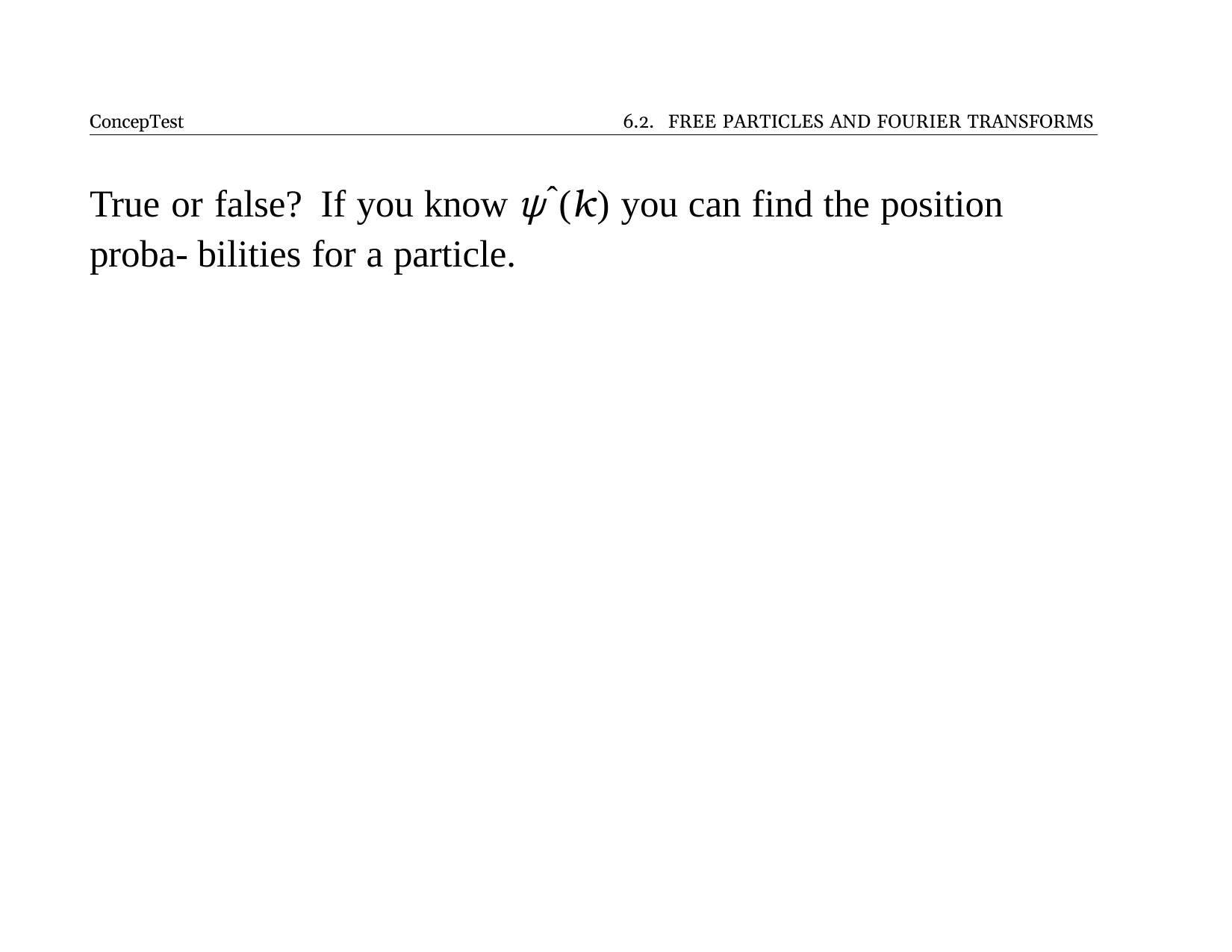

ConcepTest	6.2.  FREE PARTICLES AND FOURIER TRANSFORMS

# True or false?	If you know ψˆ(k) you can find the position proba- bilities for a particle.